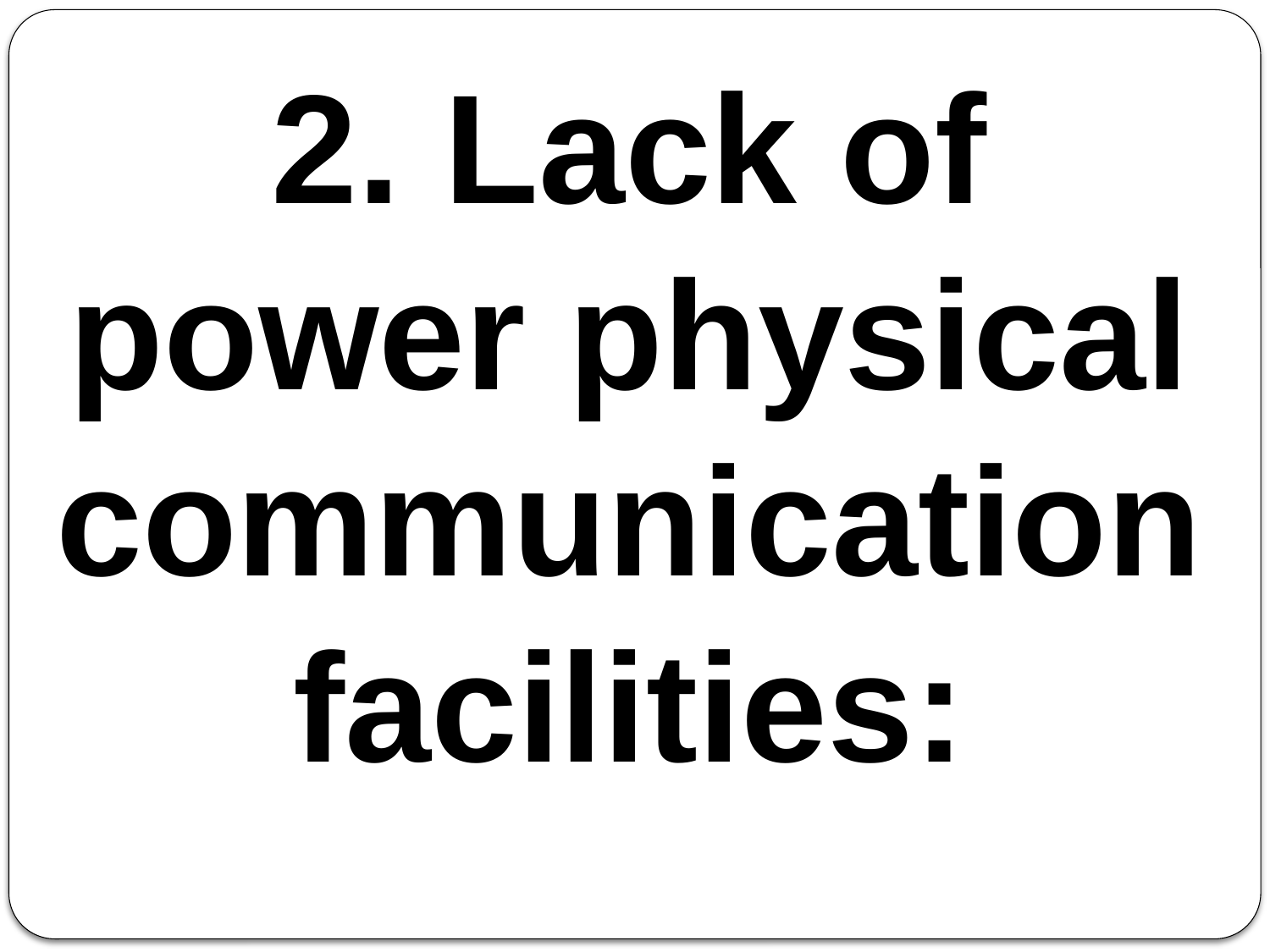

2. Lack of power physical communication facilities: